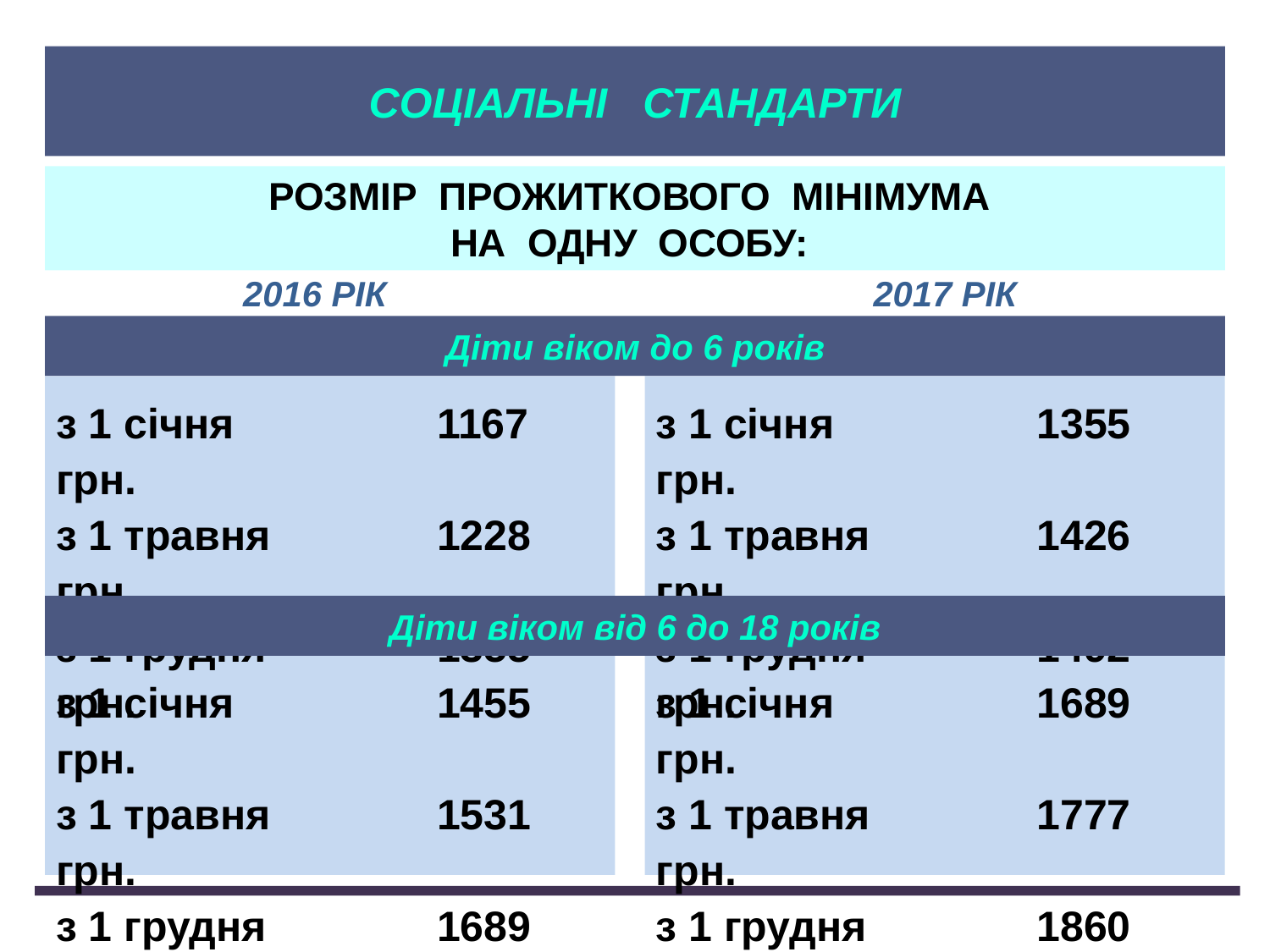

СОЦІАЛЬНІ   СТАНДАРТИ
РОЗМІР  ПРОЖИТКОВОГО  МІНІМУМА
НА  ОДНУ  ОСОБУ:

2016 РІК                                                  2017 РІК
Діти віком до 6 років

з 1 січня		1167 грн.
з 1 травня		1228 грн.
з 1 грудня		1355 грн.
з 1 січня		1355 грн.
з 1 травня		1426 грн.
з 1 грудня		1492 грн.
Діти віком від 6 до 18 років

з 1 січня		1455 грн.
з 1 травня		1531 грн.
з 1 грудня		1689 грн.
з 1 січня		1689 грн.
з 1 травня		1777 грн.
з 1 грудня		1860 грн.